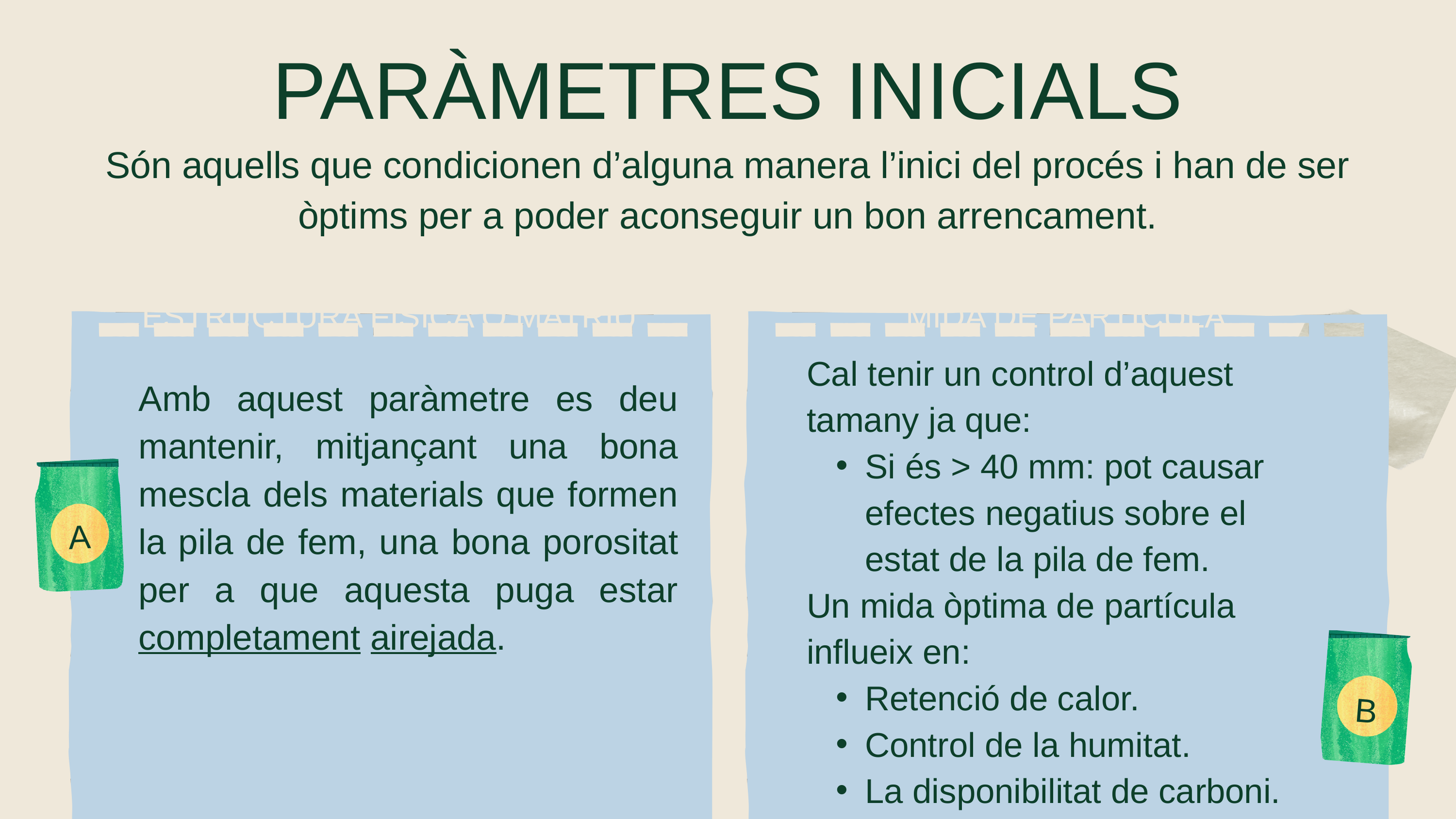

PARÀMETRES INICIALS
Són aquells que condicionen d’alguna manera l’inici del procés i han de ser òptims per a poder aconseguir un bon arrencament.

ESTRUCTURA FÍSICA O MATRIU
MIDA DE PARTÍCULA

Cal tenir un control d’aquest tamany ja que:
Si és > 40 mm: pot causar efectes negatius sobre el estat de la pila de fem.
Un mida òptima de partícula influeix en:
Retenció de calor.
Control de la humitat.
La disponibilitat de carboni.
Amb aquest paràmetre es deu mantenir, mitjançant una bona mescla dels materials que formen la pila de fem, una bona porositat per a que aquesta puga estar completament airejada.

A

B